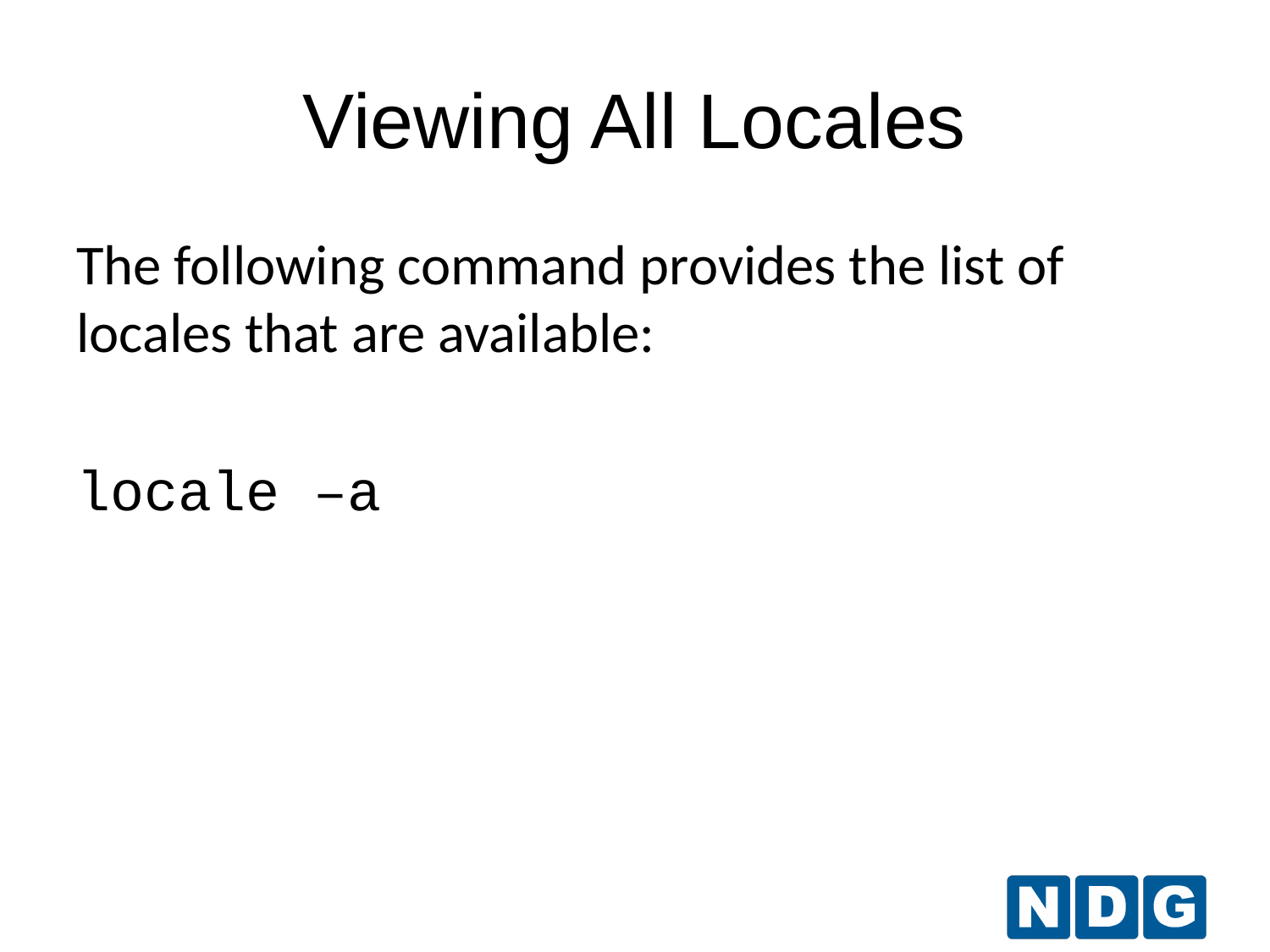

Viewing All Locales
The following command provides the list of locales that are available:

locale –a